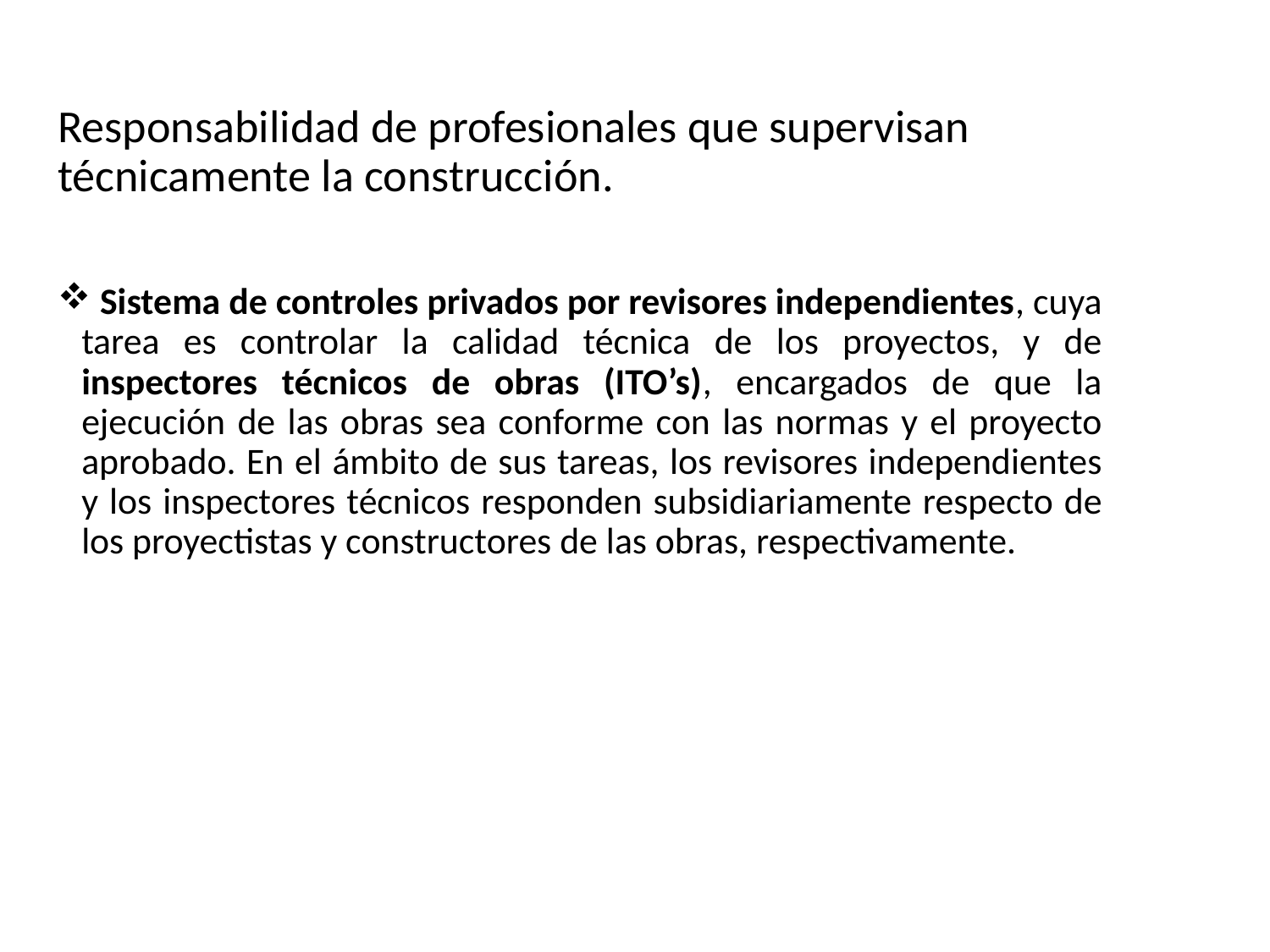

# Responsabilidad de profesionales que supervisan técnicamente la construcción.
 Sistema de controles privados por revisores independientes, cuya tarea es controlar la calidad técnica de los proyectos, y de inspectores técnicos de obras (ITO’s), encargados de que la ejecución de las obras sea conforme con las normas y el proyecto aprobado. En el ámbito de sus tareas, los revisores independientes y los inspectores técnicos responden subsidiariamente respecto de los proyectistas y constructores de las obras, respectivamente.